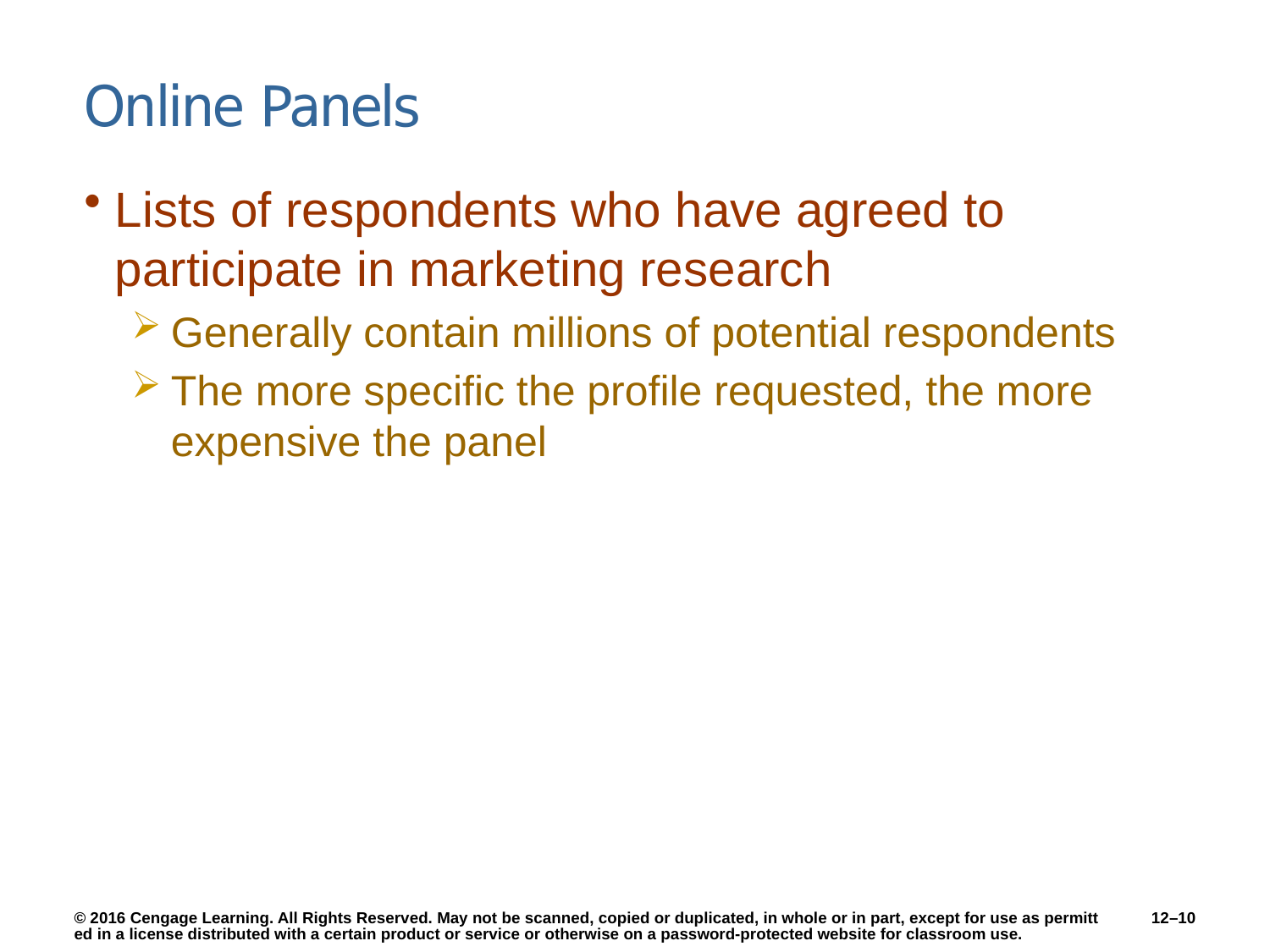

# Online Panels
Lists of respondents who have agreed to participate in marketing research
Generally contain millions of potential respondents
The more specific the profile requested, the more expensive the panel
12–10
© 2016 Cengage Learning. All Rights Reserved. May not be scanned, copied or duplicated, in whole or in part, except for use as permitted in a license distributed with a certain product or service or otherwise on a password-protected website for classroom use.